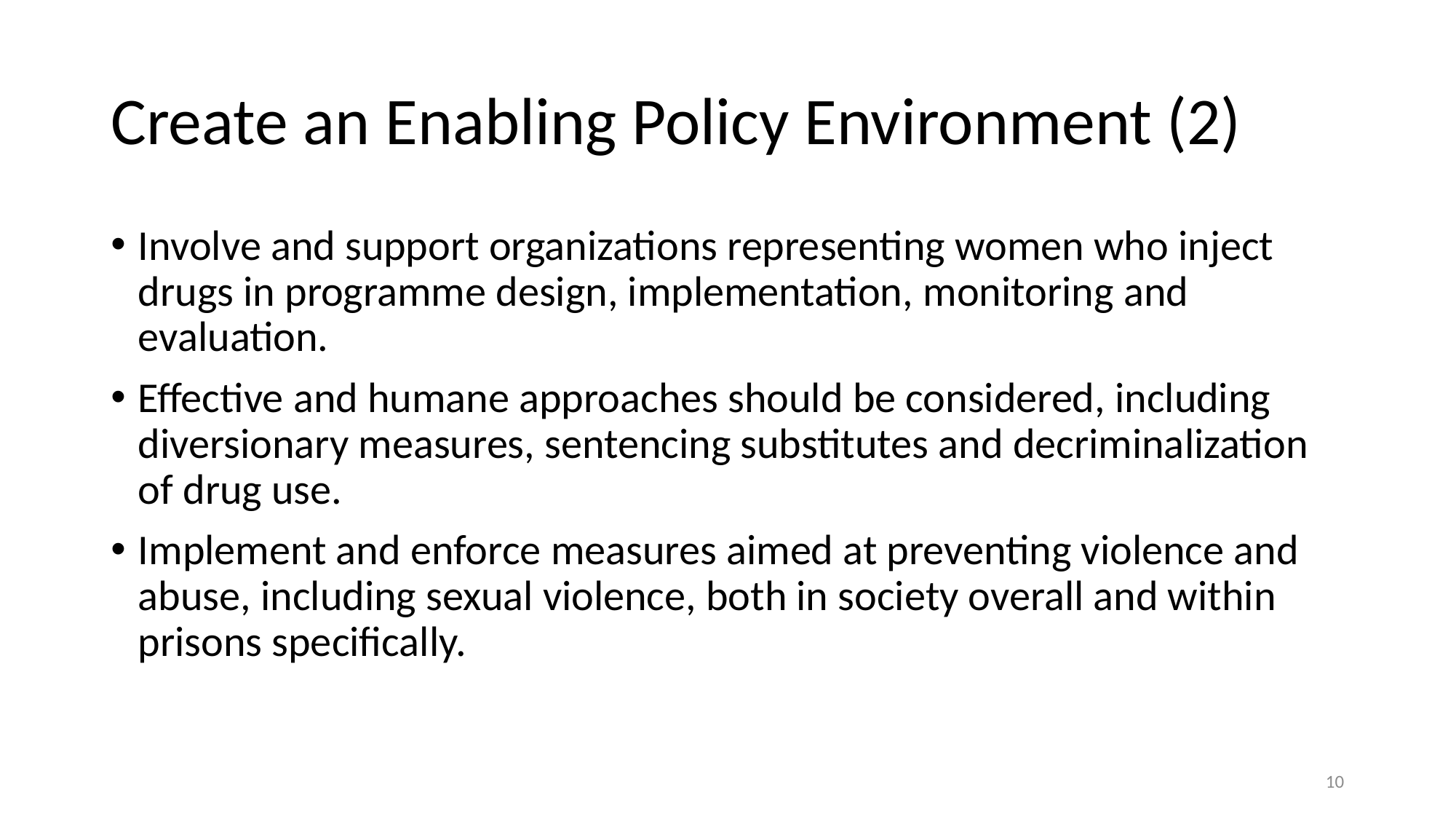

# Create an Enabling Policy Environment (2)
Involve and support organizations representing women who inject drugs in programme design, implementation, monitoring and evaluation.
Effective and humane approaches should be considered, including diversionary measures, sentencing substitutes and decriminalization of drug use.
Implement and enforce measures aimed at preventing violence and abuse, including sexual violence, both in society overall and within prisons specifically.
10